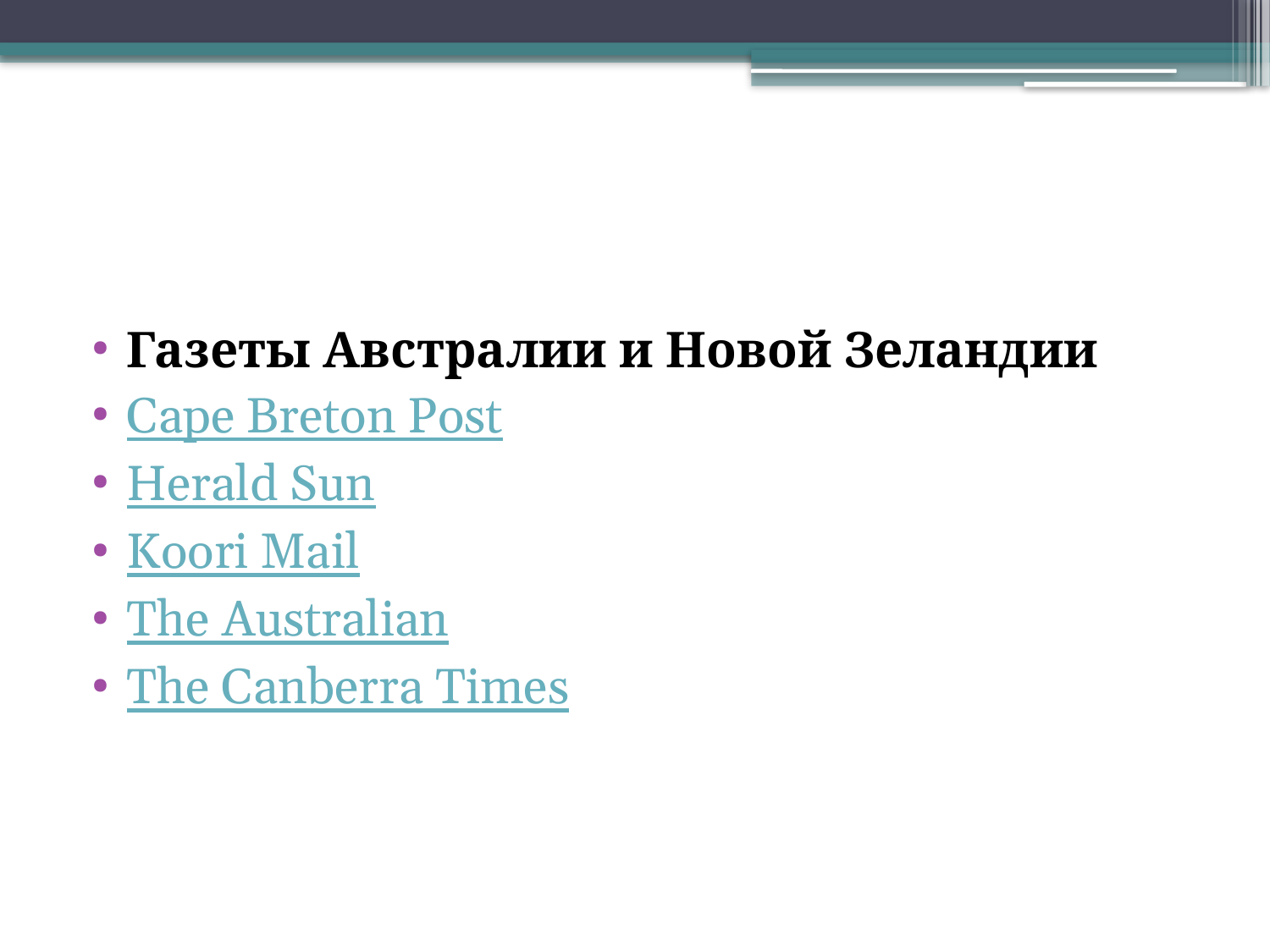

#
Газеты Австралии и Новой Зеландии
Cape Breton Post
Herald Sun
Koori Mail
The Australian
The Canberra Times